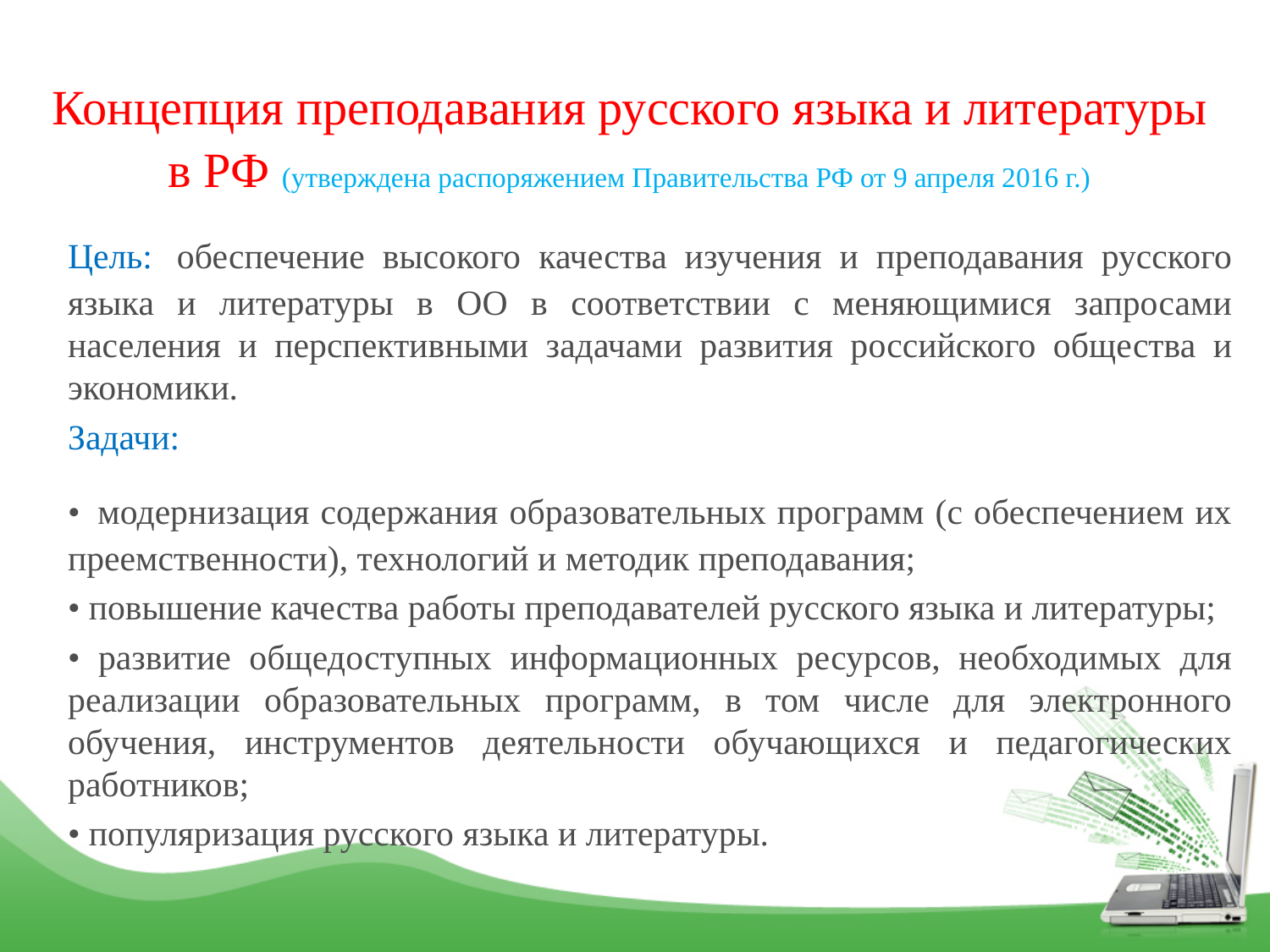

# Концепция преподавания русского языка и литературы в РФ (утверждена распоряжением Правительства РФ от 9 апреля 2016 г.)
Цель: обеспечение высокого качества изучения и преподавания русского языка и литературы в ОО в соответствии с меняющимися запросами населения и перспективными задачами развития российского общества и экономики.
Задачи:
• модернизация содержания образовательных программ (с обеспечением их преемственности), технологий и методик преподавания;
• повышение качества работы преподавателей русского языка и литературы;
• развитие общедоступных информационных ресурсов, необходимых для реализации образовательных программ, в том числе для электронного обучения, инструментов деятельности обучающихся и педагогических работников;
• популяризация русского языка и литературы.